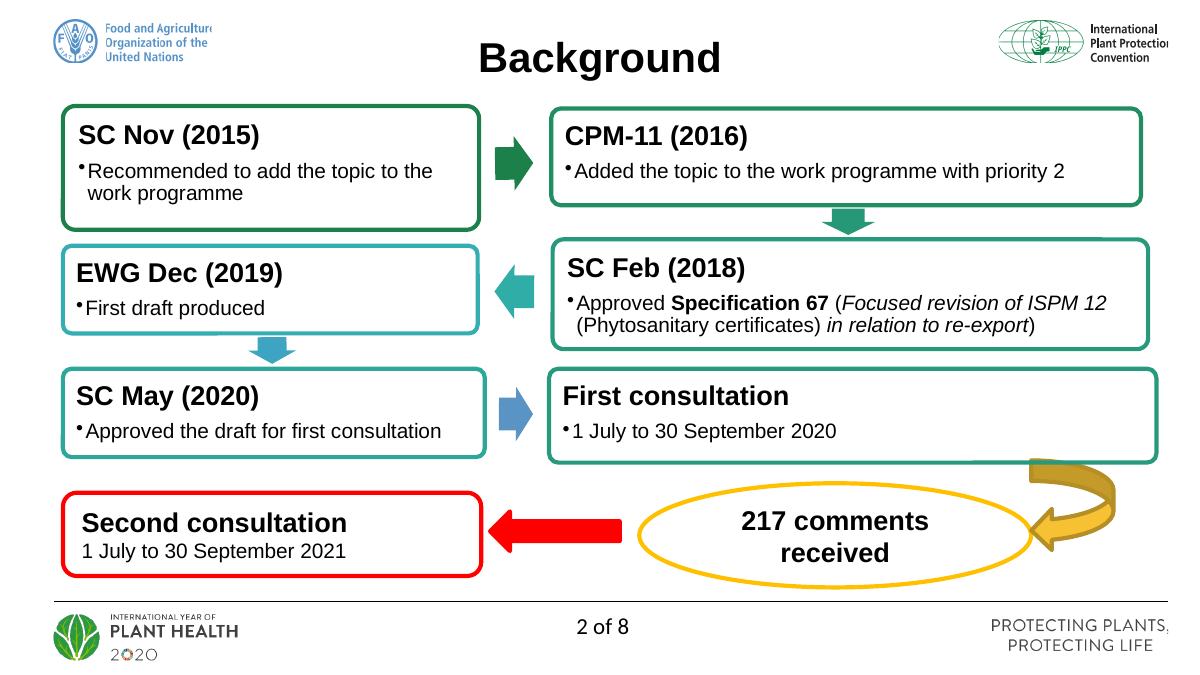

Background
SC Nov (2015)
Recommended to add the topic to the work programme

CPM-11 (2016)
Added the topic to the work programme with priority 2

SC Feb (2018)
Approved Specification 67 (Focused revision of ISPM 12 (Phytosanitary certificates) in relation to re-export)

EWG Dec (2019)
First draft produced

SC May (2020)
Approved the draft for first consultation

First consultation
1 July to 30 September 2020

217 comments received
Second consultation
1 July to 30 September 2021

2 of 8